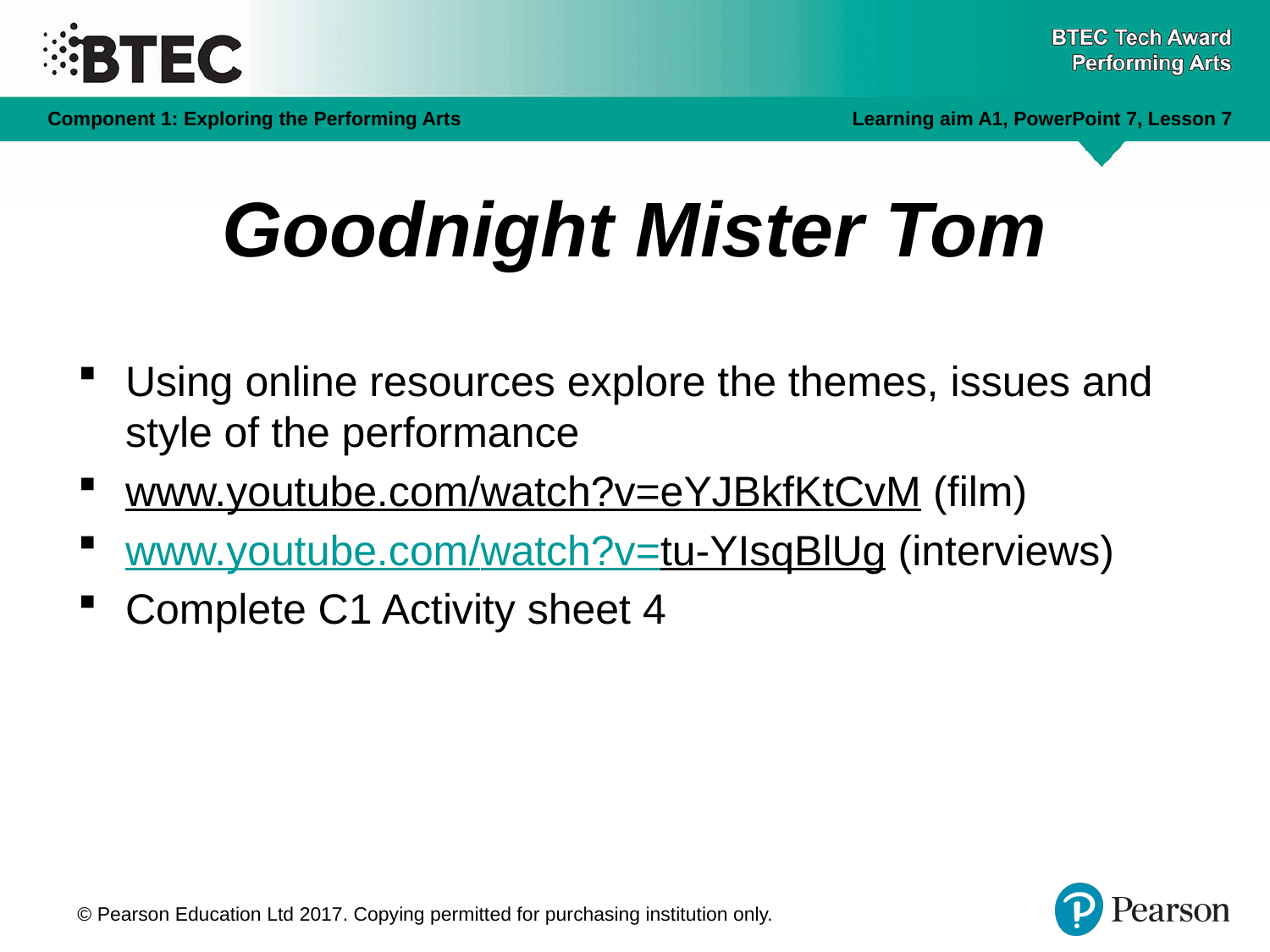

# Goodnight Mister Tom
Using online resources explore the themes, issues and style of the performance
www.youtube.com/watch?v=eYJBkfKtCvM (film)
www.youtube.com/watch?v=tu-YIsqBlUg (interviews)
Complete C1 Activity sheet 4

© Pearson Education Ltd 2017. Copying permitted for purchasing institution only.